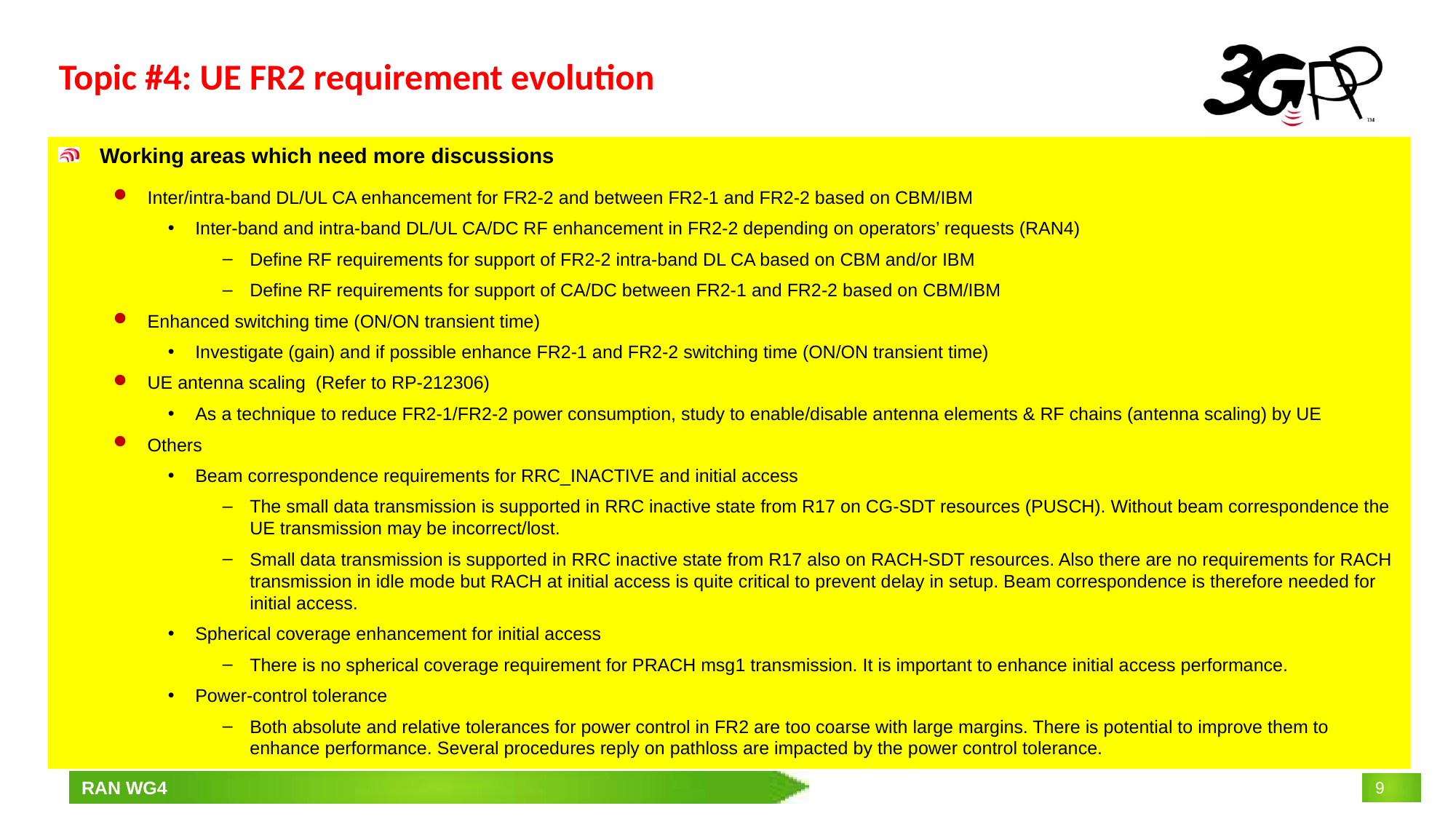

# Topic #4: UE FR2 requirement evolution
Working areas which need more discussions
Inter/intra-band DL/UL CA enhancement for FR2-2 and between FR2-1 and FR2-2 based on CBM/IBM
Inter-band and intra-band DL/UL CA/DC RF enhancement in FR2-2 depending on operators’ requests (RAN4)
Define RF requirements for support of FR2-2 intra-band DL CA based on CBM and/or IBM
Define RF requirements for support of CA/DC between FR2-1 and FR2-2 based on CBM/IBM
Enhanced switching time (ON/ON transient time)
Investigate (gain) and if possible enhance FR2-1 and FR2-2 switching time (ON/ON transient time)
UE antenna scaling  (Refer to RP-212306)
As a technique to reduce FR2-1/FR2-2 power consumption, study to enable/disable antenna elements & RF chains (antenna scaling) by UE
Others
Beam correspondence requirements for RRC_INACTIVE and initial access
The small data transmission is supported in RRC inactive state from R17 on CG-SDT resources (PUSCH). Without beam correspondence the UE transmission may be incorrect/lost.
Small data transmission is supported in RRC inactive state from R17 also on RACH-SDT resources. Also there are no requirements for RACH transmission in idle mode but RACH at initial access is quite critical to prevent delay in setup. Beam correspondence is therefore needed for initial access.
Spherical coverage enhancement for initial access
There is no spherical coverage requirement for PRACH msg1 transmission. It is important to enhance initial access performance.
Power-control tolerance
Both absolute and relative tolerances for power control in FR2 are too coarse with large margins. There is potential to improve them to enhance performance. Several procedures reply on pathloss are impacted by the power control tolerance.